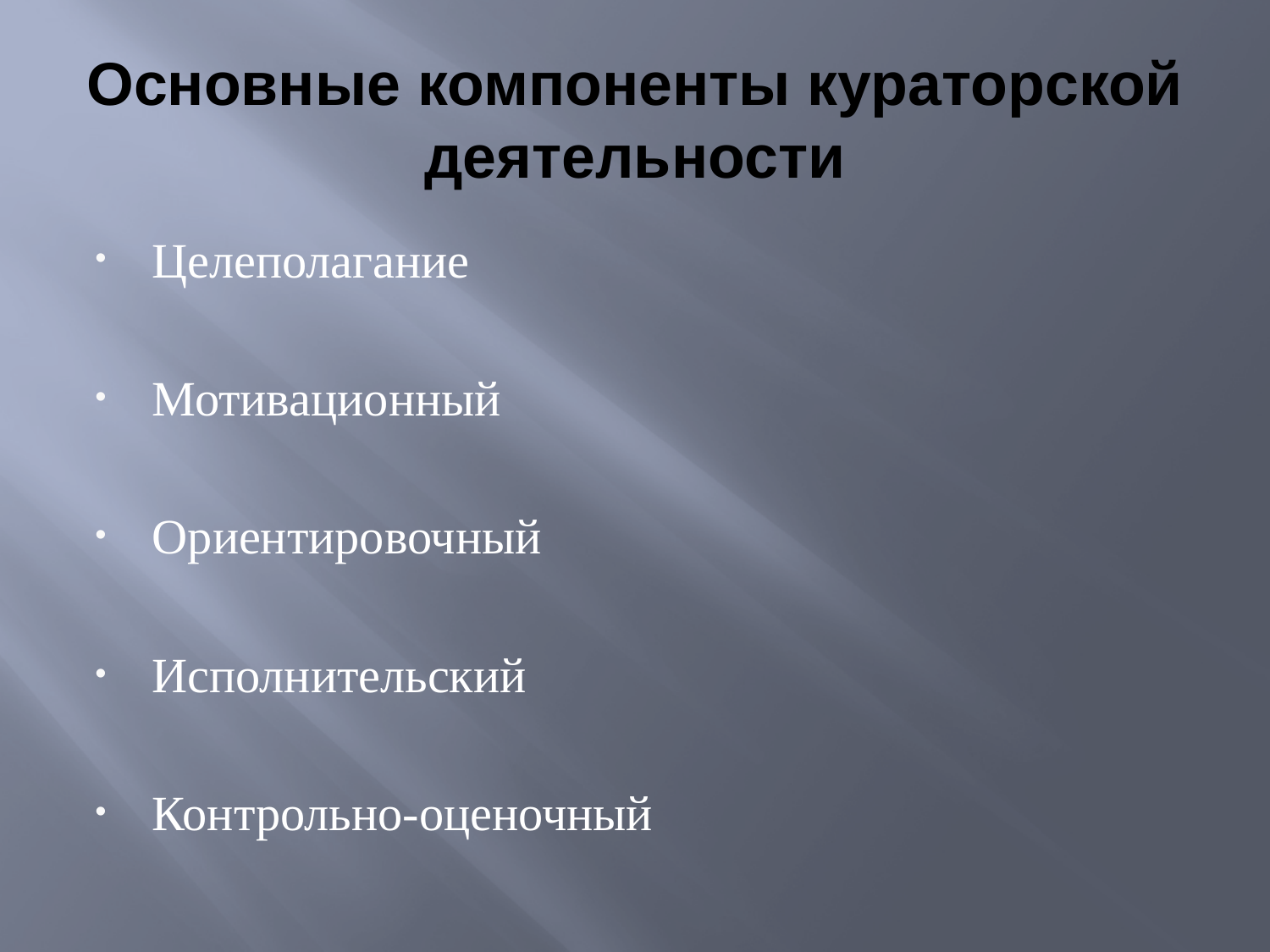

# Основные компоненты кураторской деятельности
Целеполагание

Мотивационный

Ориентировочный

Исполнительский

Контрольно-оценочный